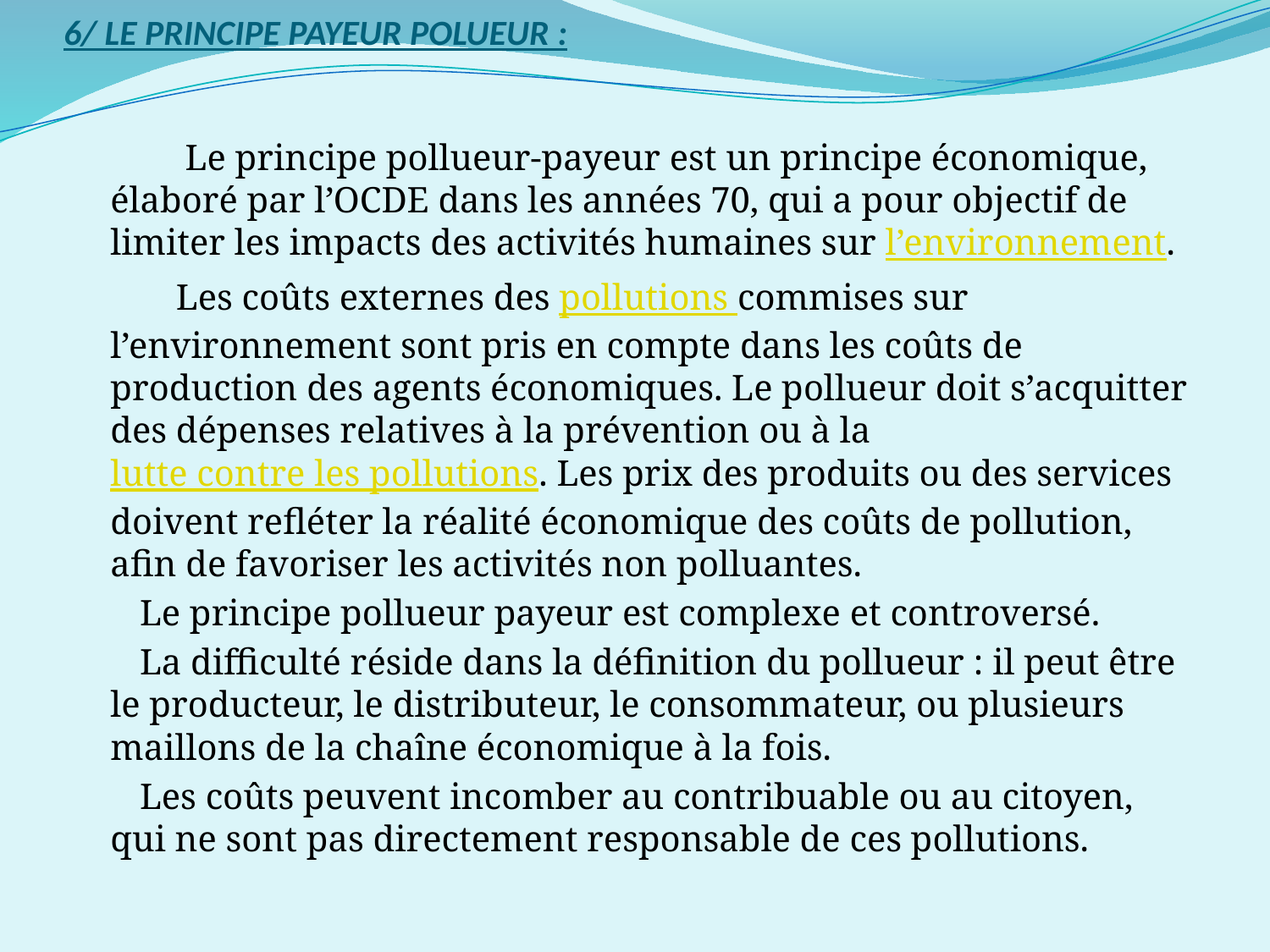

# 6/ LE PRINCIPE PAYEUR POLUEUR :
            Le principe pollueur-payeur est un principe économique, élaboré par l’OCDE dans les années 70, qui a pour objectif de limiter les impacts des activités humaines sur l’environnement.
           Les coûts externes des pollutions commises sur l’environnement sont pris en compte dans les coûts de production des agents économiques. Le pollueur doit s’acquitter des dépenses relatives à la prévention ou à la lutte contre les pollutions. Les prix des produits ou des services doivent refléter la réalité économique des coûts de pollution, afin de favoriser les activités non polluantes.
       Le principe pollueur payeur est complexe et controversé.
       La difficulté réside dans la définition du pollueur : il peut être le producteur, le distributeur, le consommateur, ou plusieurs maillons de la chaîne économique à la fois.
       Les coûts peuvent incomber au contribuable ou au citoyen, qui ne sont pas directement responsable de ces pollutions.